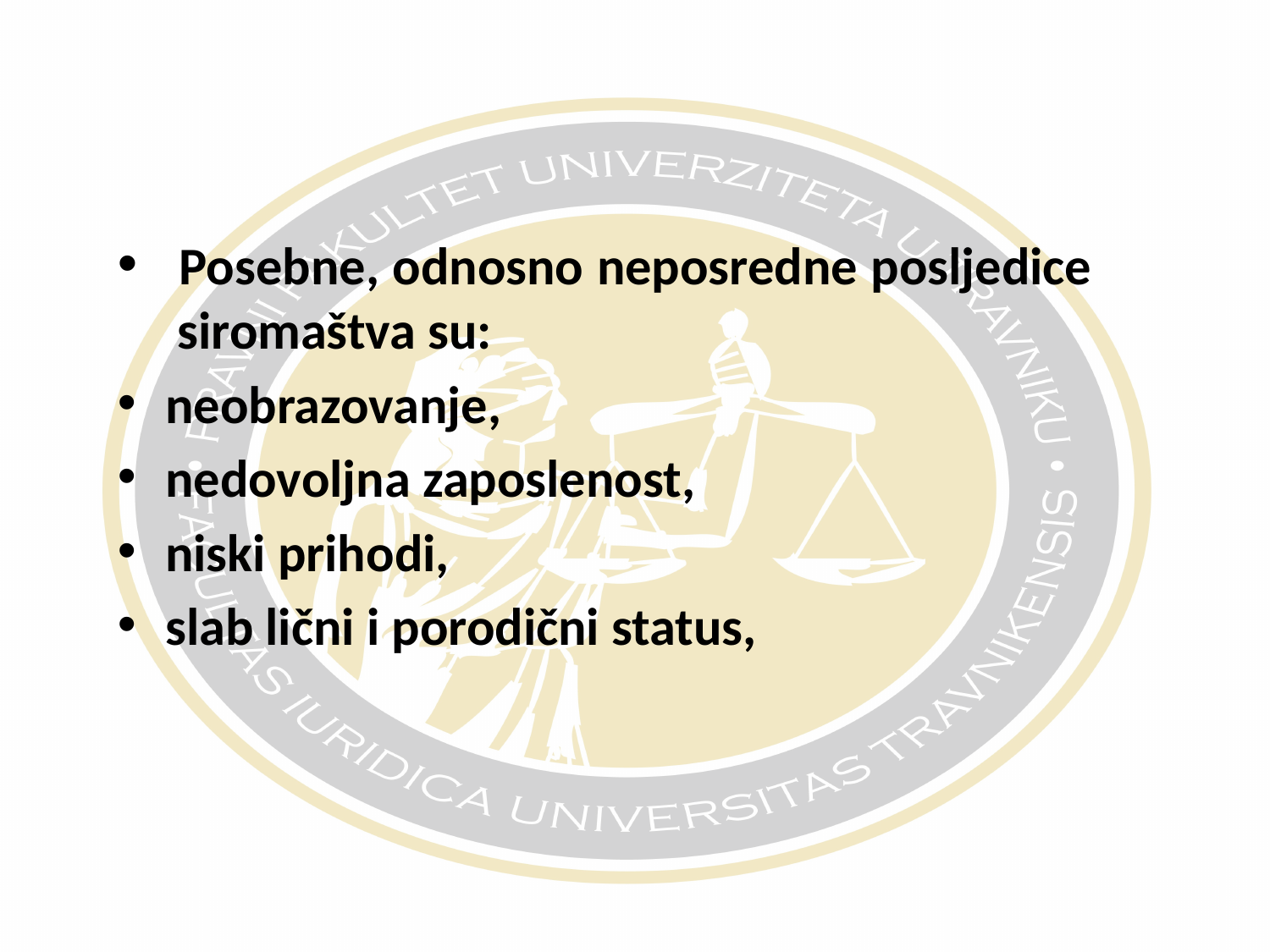

#
 Posebne, odnosno neposredne posljedice     siromaštva su:
neobrazovanje,
nedovoljna zaposlenost,
niski prihodi,
slab lični i porodični status,